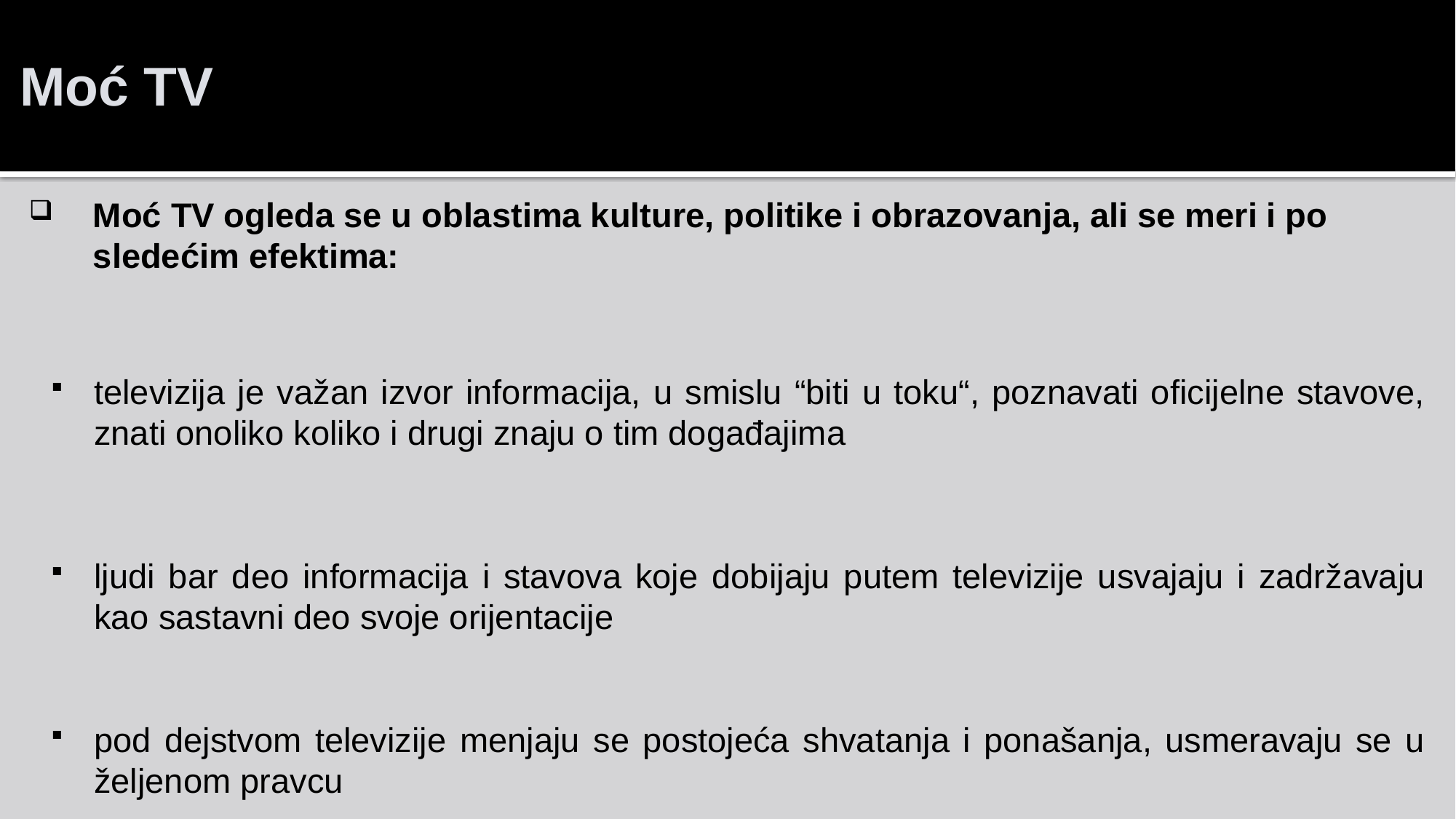

# Moć TV
Moć TV ogleda se u oblastima kulture, politike i obrazovanja, ali se meri i po sledećim efektima:

televizija je važan izvor informacija, u smislu “biti u toku“, poznavati oficijelne stavove, znati onoliko koliko i drugi znaju o tim događajima

ljudi bar deo informacija i stavova koje dobijaju putem televizije usvajaju i zadržavaju kao sastavni deo svoje orijentacije

pod dejstvom televizije menjaju se postojeća shvatanja i ponašanja, usmeravaju se u željenom pravcu